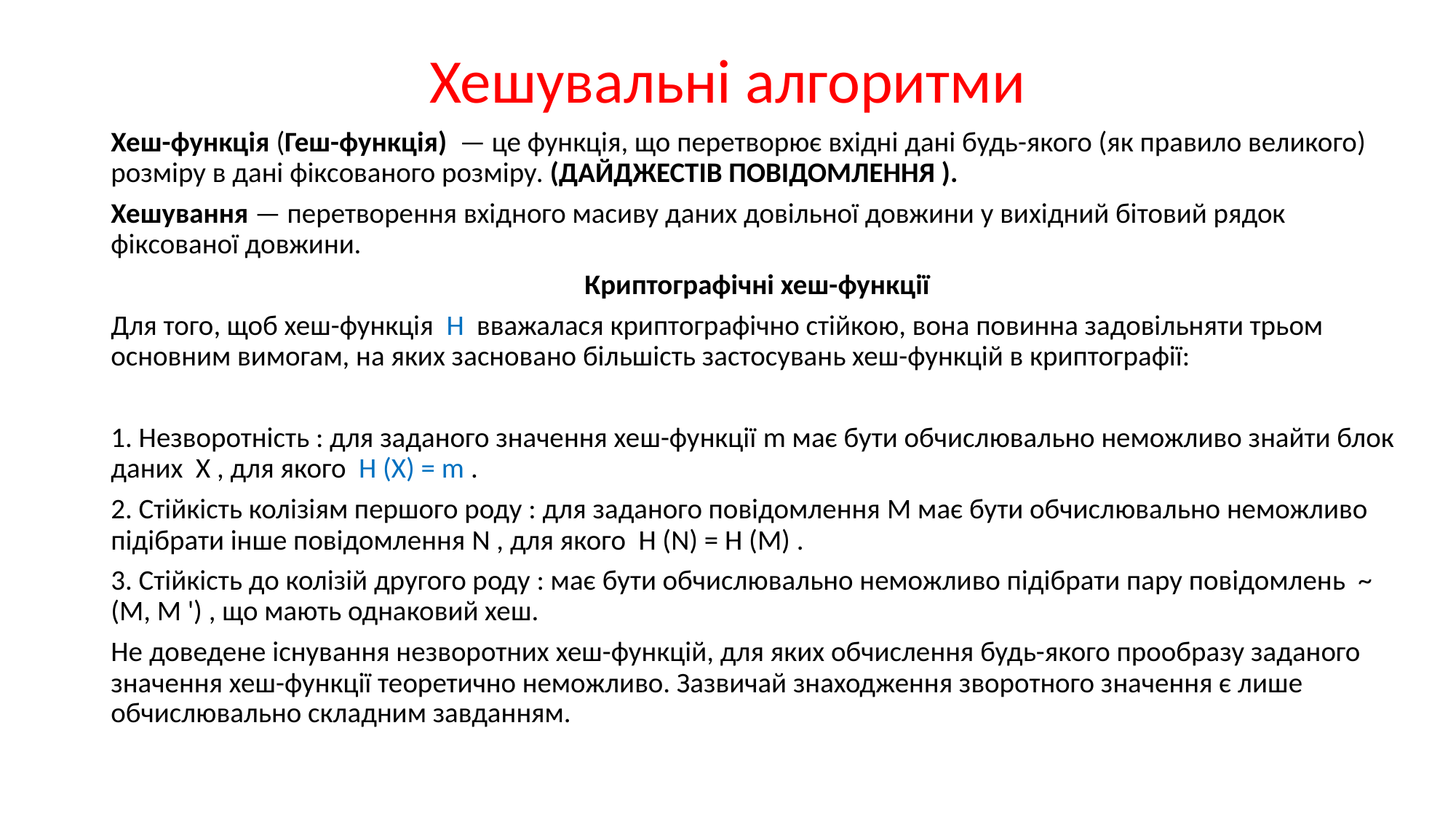

# Хешувальні алгоритми
Хеш-функція (Геш-функція)  — це функція, що перетворює вхідні дані будь-якого (як правило великого) розміру в дані фіксованого розміру. (ДАЙДЖЕСТІВ ПОВІДОМЛЕННЯ ).
Хешування — перетворення вхідного масиву даних довільної довжини у вихідний бітовий рядок фіксованої довжини.
Криптографічні хеш-функції
Для того, щоб хеш-функція  H  вважалася криптографічно стійкою, вона повинна задовільняти трьом основним вимогам, на яких засновано більшість застосувань хеш-функцій в криптографії:

1. Незворотність : для заданого значення хеш-функції m має бути обчислювально неможливо знайти блок даних  X , для якого  H (X) = m .
2. Стійкість колізіям першого роду : для заданого повідомлення M має бути обчислювально неможливо підібрати інше повідомлення N , для якого  H (N) = H (M) .
3. Стійкість до колізій другого роду : має бути обчислювально неможливо підібрати пару повідомлень  ~ (M, M ') , що мають однаковий хеш.
Не доведене існування незворотних хеш-функцій, для яких обчислення будь-якого прообразу заданого значення хеш-функції теоретично неможливо. Зазвичай знаходження зворотного значення є лише обчислювально складним завданням.